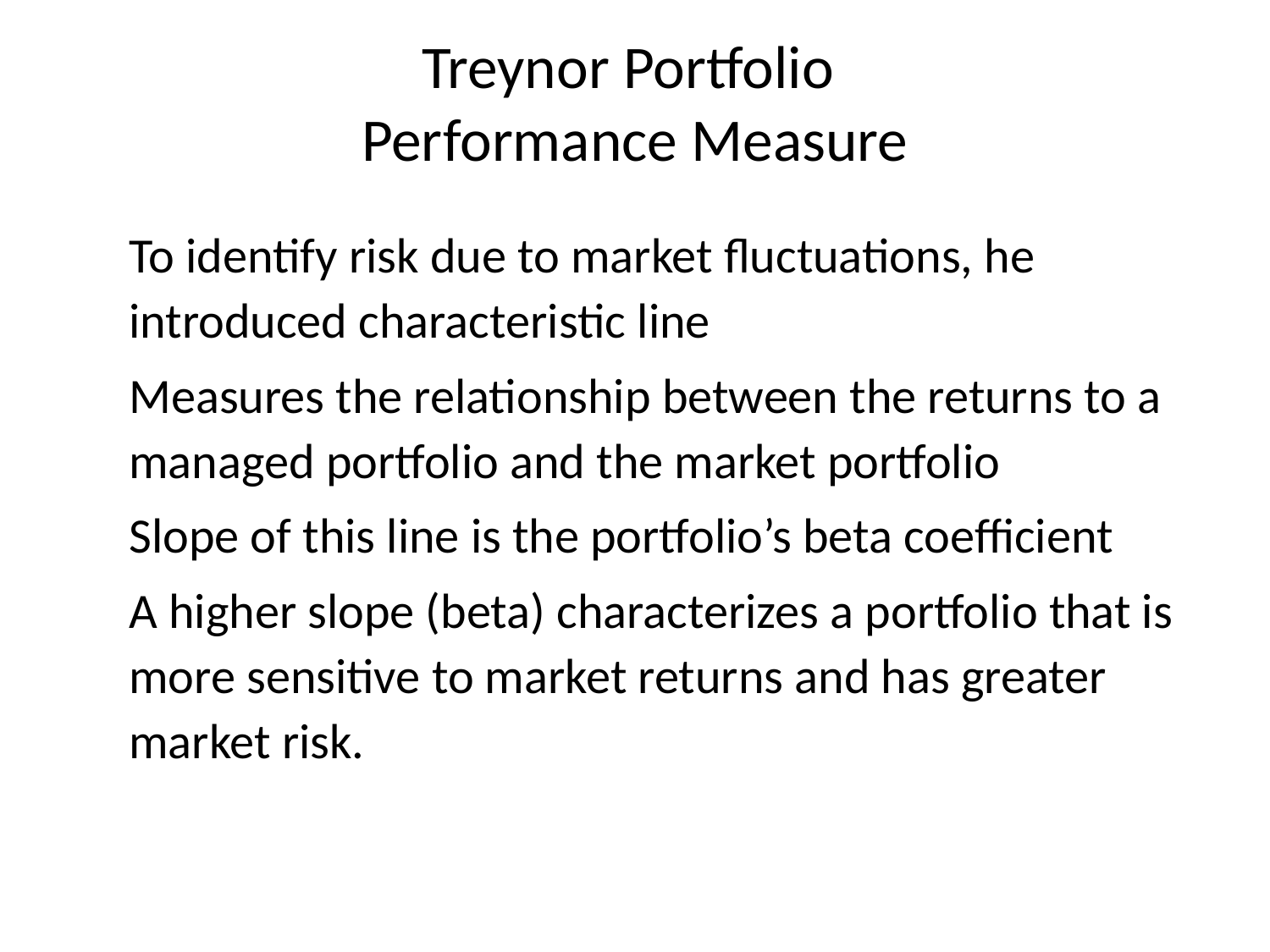

# Treynor Portfolio Performance Measure
To identify risk due to market fluctuations, he introduced characteristic line
Measures the relationship between the returns to a managed portfolio and the market portfolio
Slope of this line is the portfolio’s beta coefficient
A higher slope (beta) characterizes a portfolio that is more sensitive to market returns and has greater market risk.